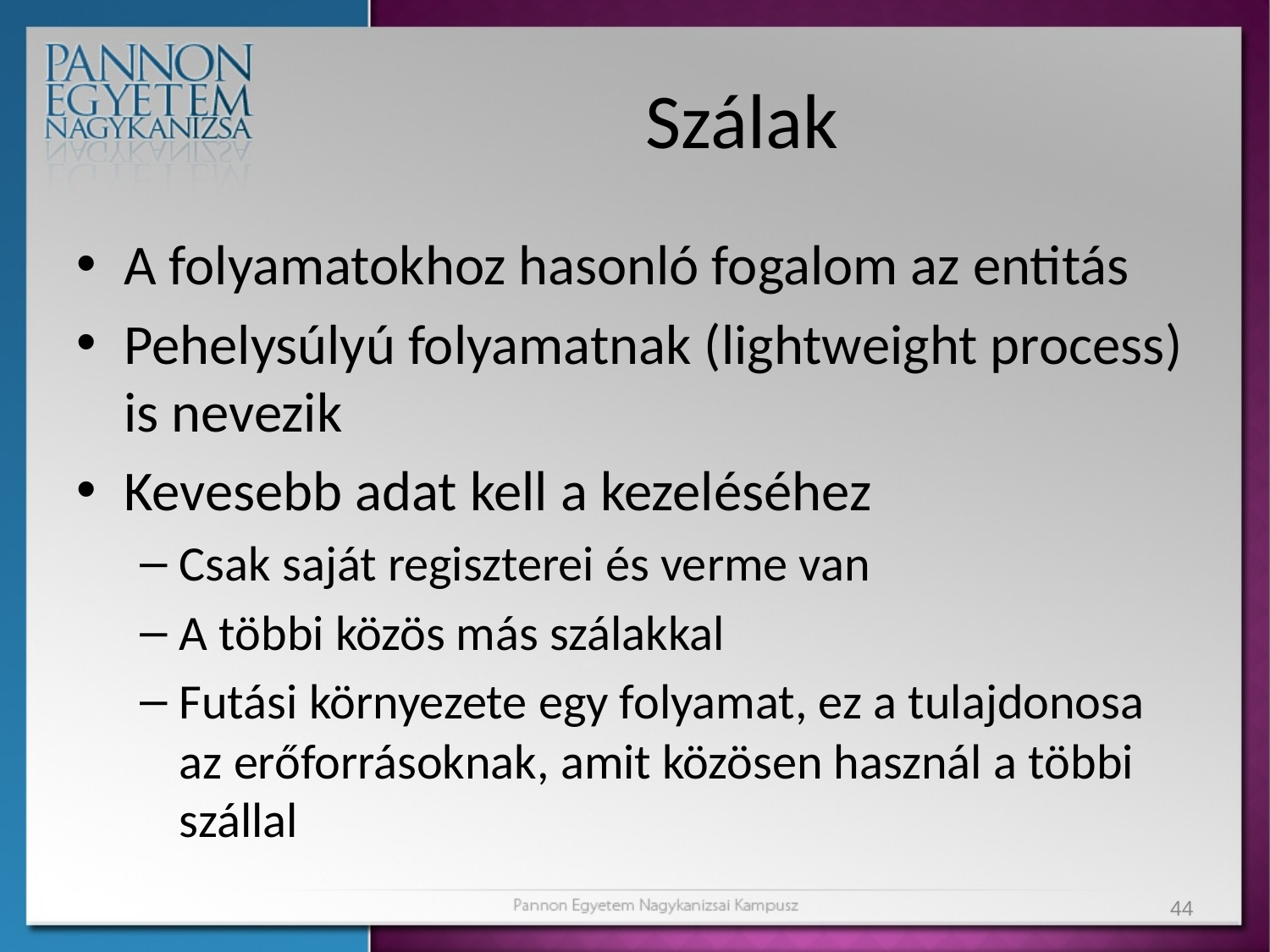

# Szálak
A folyamatokhoz hasonló fogalom az entitás
Pehelysúlyú folyamatnak (lightweight process) is nevezik
Kevesebb adat kell a kezeléséhez
Csak saját regiszterei és verme van
A többi közös más szálakkal
Futási környezete egy folyamat, ez a tulajdonosa az erőforrásoknak, amit közösen használ a többi szállal
44